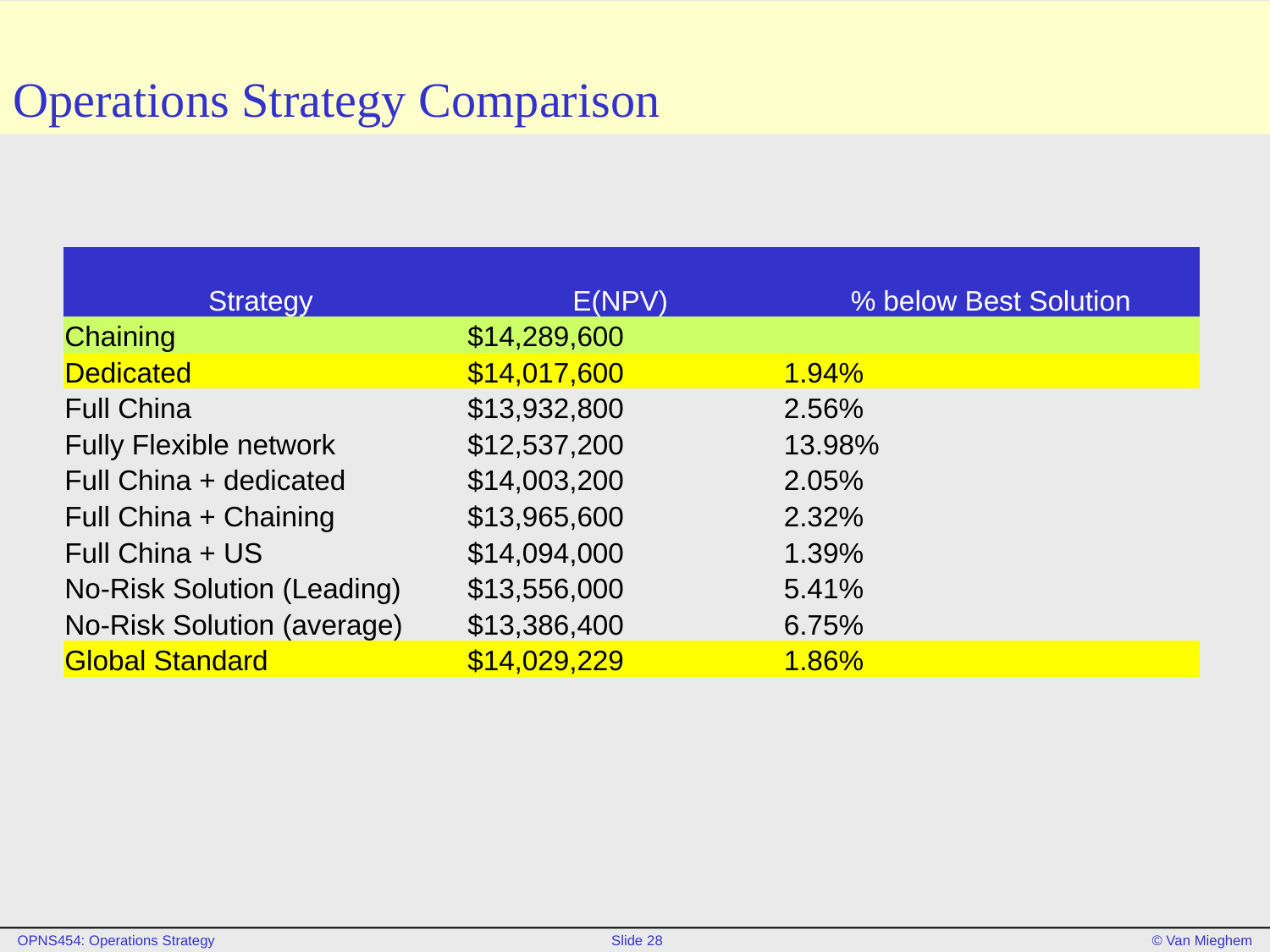

# Operations Strategy Comparison
| Strategy | E(NPV) | % below Best Solution |
| --- | --- | --- |
| Chaining | $14,289,600 |  |
| Dedicated | $14,017,600 | 1.94% |
| Full China | $13,932,800 | 2.56% |
| Fully Flexible network | $12,537,200 | 13.98% |
| Full China + dedicated | $14,003,200 | 2.05% |
| Full China + Chaining | $13,965,600 | 2.32% |
| Full China + US | $14,094,000 | 1.39% |
| No-Risk Solution (Leading) | $13,556,000 | 5.41% |
| No-Risk Solution (average) | $13,386,400 | 6.75% |
| Global Standard | $14,029,229 | 1.86% |
|  |  |  |
|  |  |  |
|  |  |  |